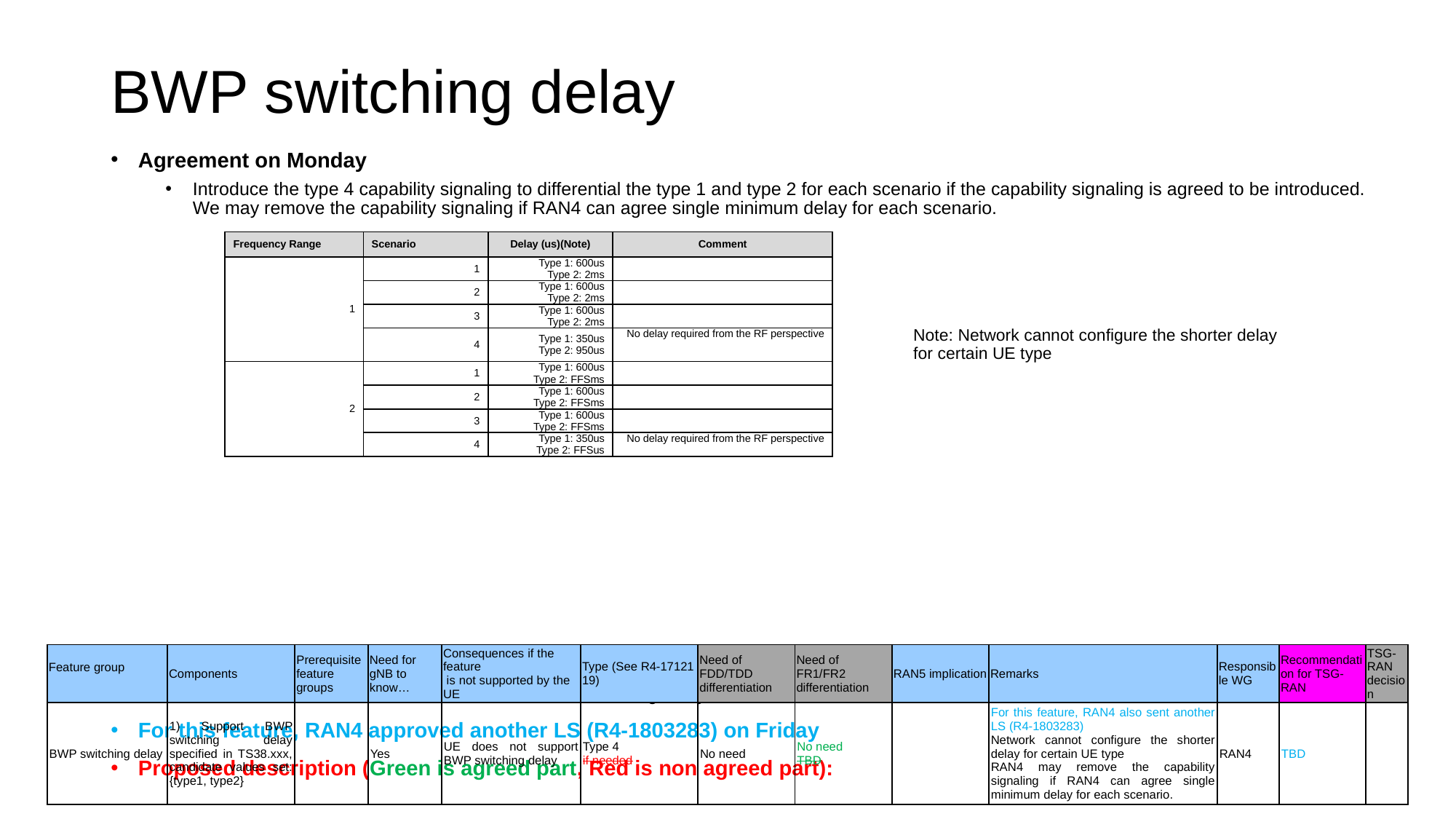

# BWP switching delay
Agreement on Monday
Introduce the type 4 capability signaling to differential the type 1 and type 2 for each scenario if the capability signaling is agreed to be introduced. We may remove the capability signaling if RAN4 can agree single minimum delay for each scenario.

Agreement on Thursday
FR1 and FR2 differential is not needed for BWP switching delay
For this feature, RAN4 approved another LS (R4-1803283) on Friday
Proposed description (Green is agreed part, Red is non agreed part):

| Frequency Range | Scenario | Delay (us)(Note) | Comment |
| --- | --- | --- | --- |
| 1 | 1 | Type 1: 600us Type 2: 2ms |  |
|  | 2 | Type 1: 600us Type 2: 2ms |  |
|  | 3 | Type 1: 600us Type 2: 2ms |  |
|  | 4 | Type 1: 350us Type 2: 950us | No delay required from the RF perspective |
| 2 | 1 | Type 1: 600us Type 2: FFSms |  |
|  | 2 | Type 1: 600us Type 2: FFSms |  |
|  | 3 | Type 1: 600us Type 2: FFSms |  |
|  | 4 | Type 1: 350us Type 2: FFSus | No delay required from the RF perspective |
Note: Network cannot configure the shorter delay for certain UE type
| Feature group | Components | Prerequisite feature groups | Need for gNB to know… | Consequences if the feature is not supported by the UE | Type (See R4-17121 19) | Need of FDD/TDD differentiation | Need of FR1/FR2 differentiation | RAN5 implication | Remarks | Responsible WG | Recommendation for TSG-RAN | TSG-RAN decision |
| --- | --- | --- | --- | --- | --- | --- | --- | --- | --- | --- | --- | --- |
| BWP switching delay | 1) Support BWP switching delay specified in TS38.xxx, candidate values set: {type1, type2} |  | Yes | UE does not support BWP switching delay | Type 4 if needed | No need | No need TBD |  | For this feature, RAN4 also sent another LS (R4-1803283) Network cannot configure the shorter delay for certain UE type RAN4 may remove the capability signaling if RAN4 can agree single minimum delay for each scenario. | RAN4 | TBD |  |